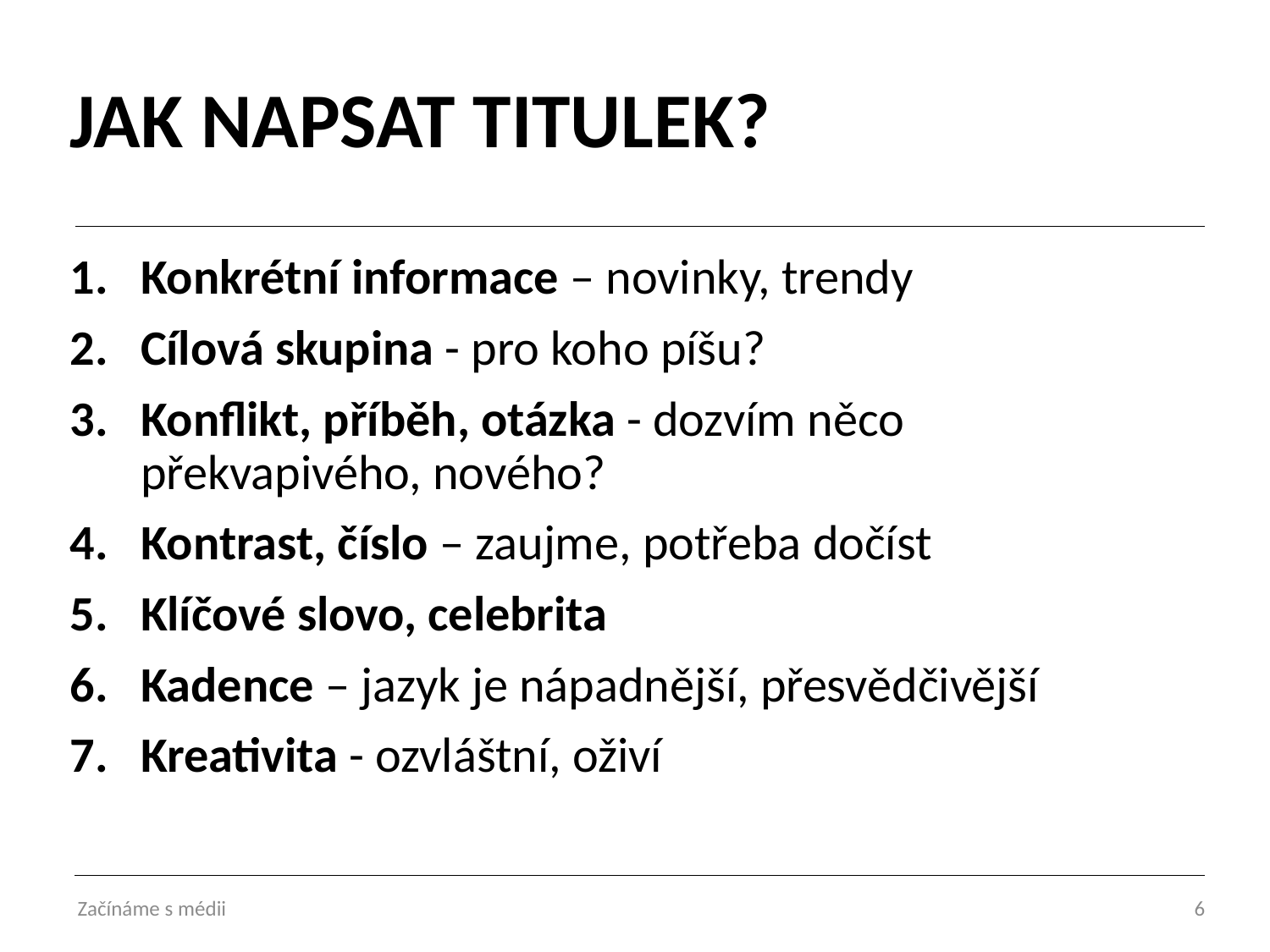

# JAK NAPSAT TITULEK?
Konkrétní informace – novinky, trendy
Cílová skupina - pro koho píšu?
Konflikt, příběh, otázka - dozvím něco překvapivého, nového?
Kontrast, číslo – zaujme, potřeba dočíst
Klíčové slovo, celebrita
Kadence – jazyk je nápadnější, přesvědčivější
Kreativita - ozvláštní, oživí

Začínáme s médii
6